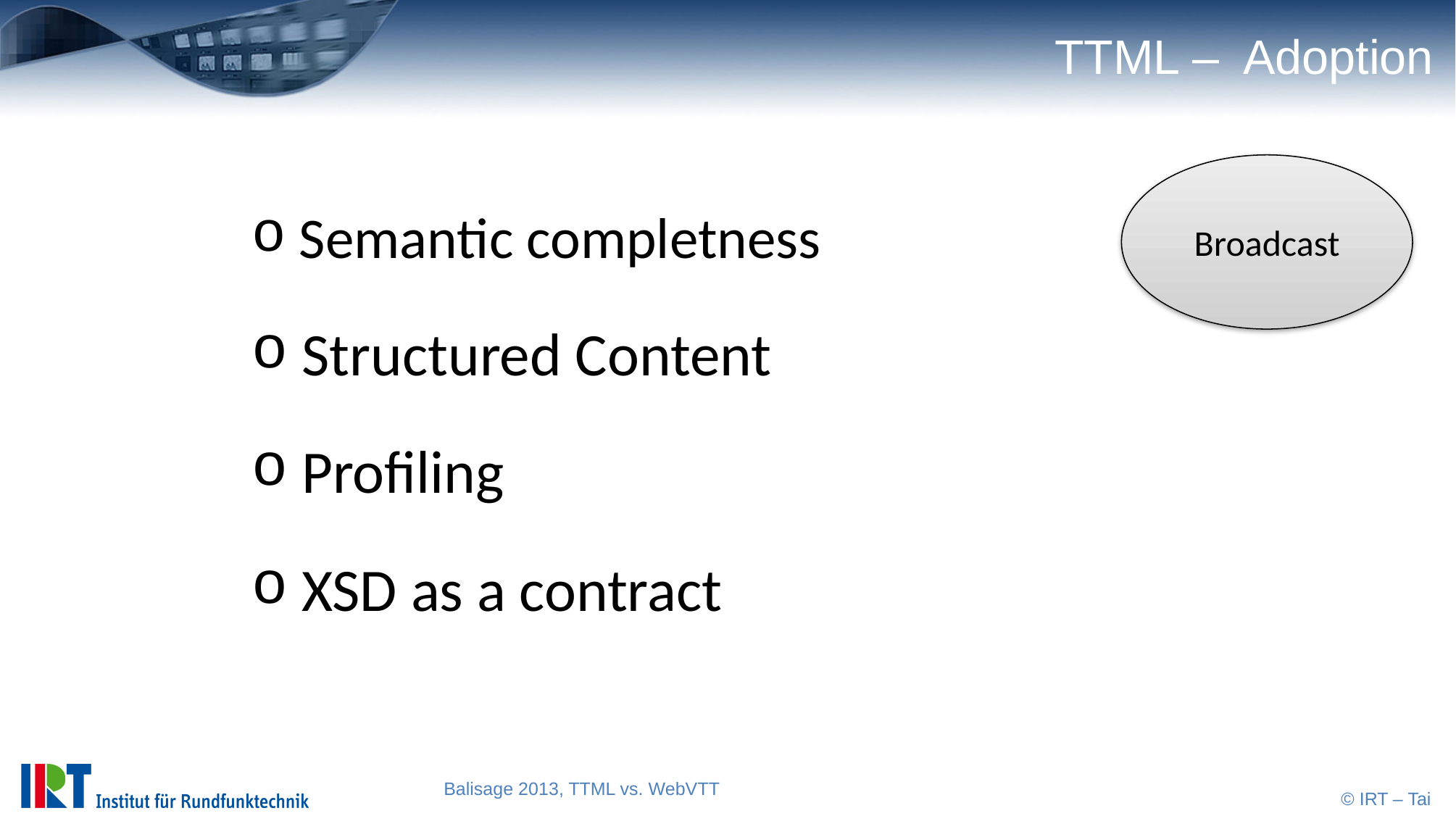

# TTML –  Adoption
Broadcast
 Semantic completness
 Structured Content
 Profiling
 XSD as a contract